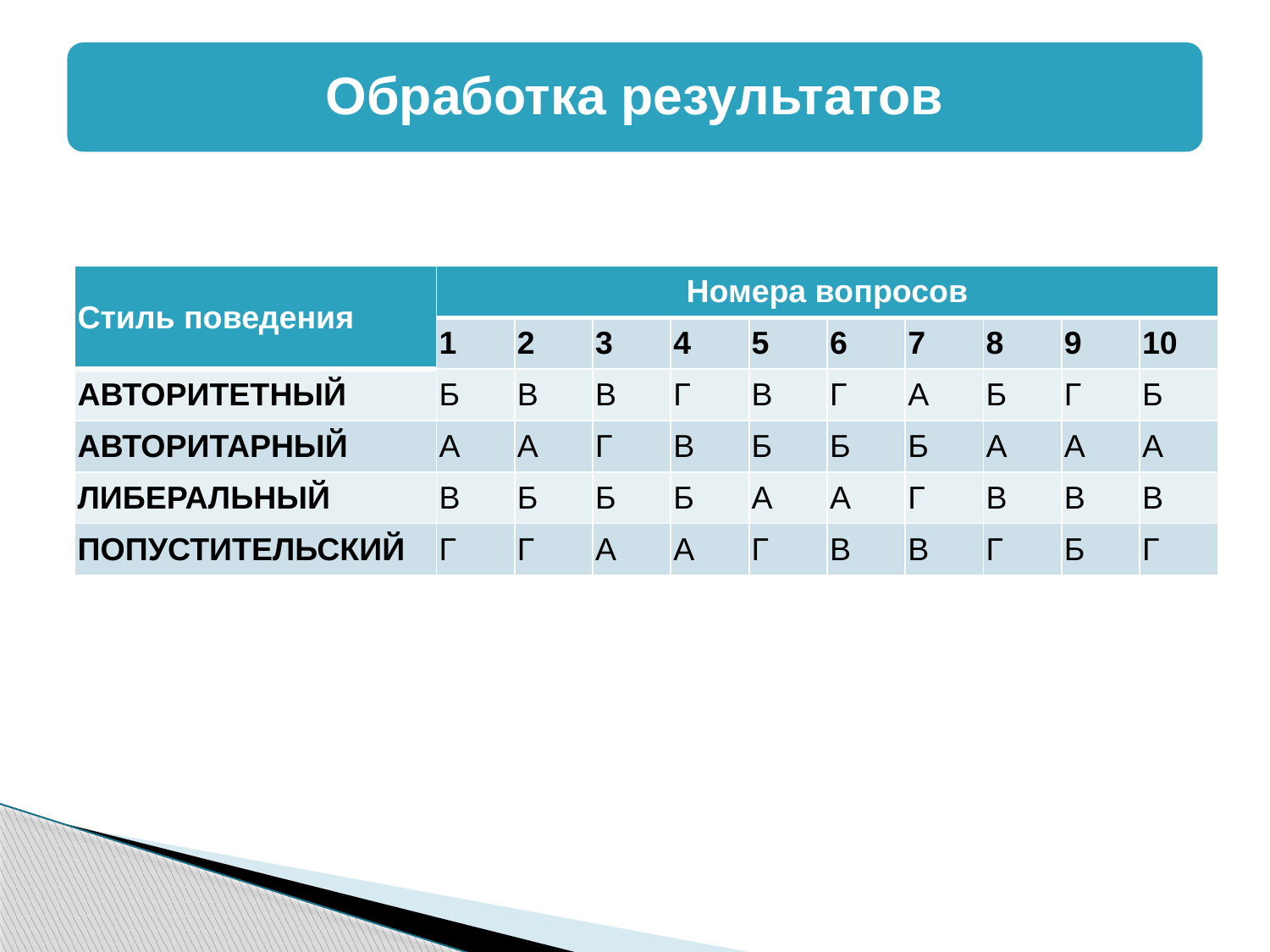

Обработка результатов
| Стиль поведения | Номера вопросов |  |  |  |  |  |  |  |  |  |
| --- | --- | --- | --- | --- | --- | --- | --- | --- | --- | --- |
|  | 1 | 2 | 3 | 4 | 5 | 6 | 7 | 8 | 9 | 10 |
| АВТОРИТЕТНЫЙ | Б | В | В | Г | В | Г | А | Б | Г | Б |
| АВТОРИТАРНЫЙ | А | А | Г | В | Б | Б | Б | А | А | А |
| ЛИБЕРАЛЬНЫЙ | В | Б | Б | Б | А | А | Г | В | В | В |
| ПОПУСТИТЕЛЬСКИЙ | Г | Г | А | А | Г | В | В | Г | Б | Г |